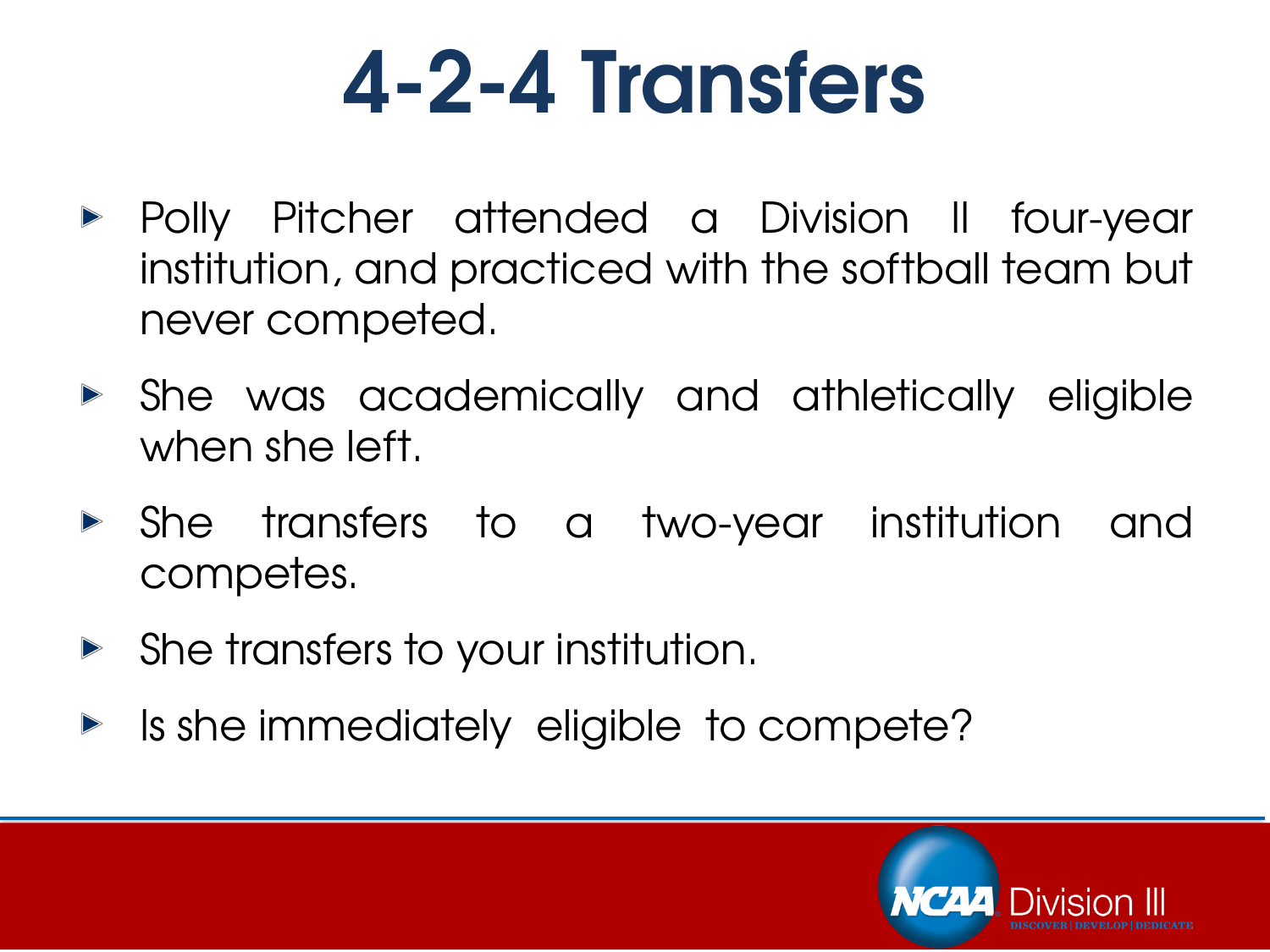

# 4-2-4 Transfers
Polly Pitcher attended a Division II four-year institution, and practiced with the softball team but never competed.

She was academically and athletically eligible when she left.

She transfers to a two-year institution and competes.

She transfers to your institution.

Is she immediately  eligible  to compete?